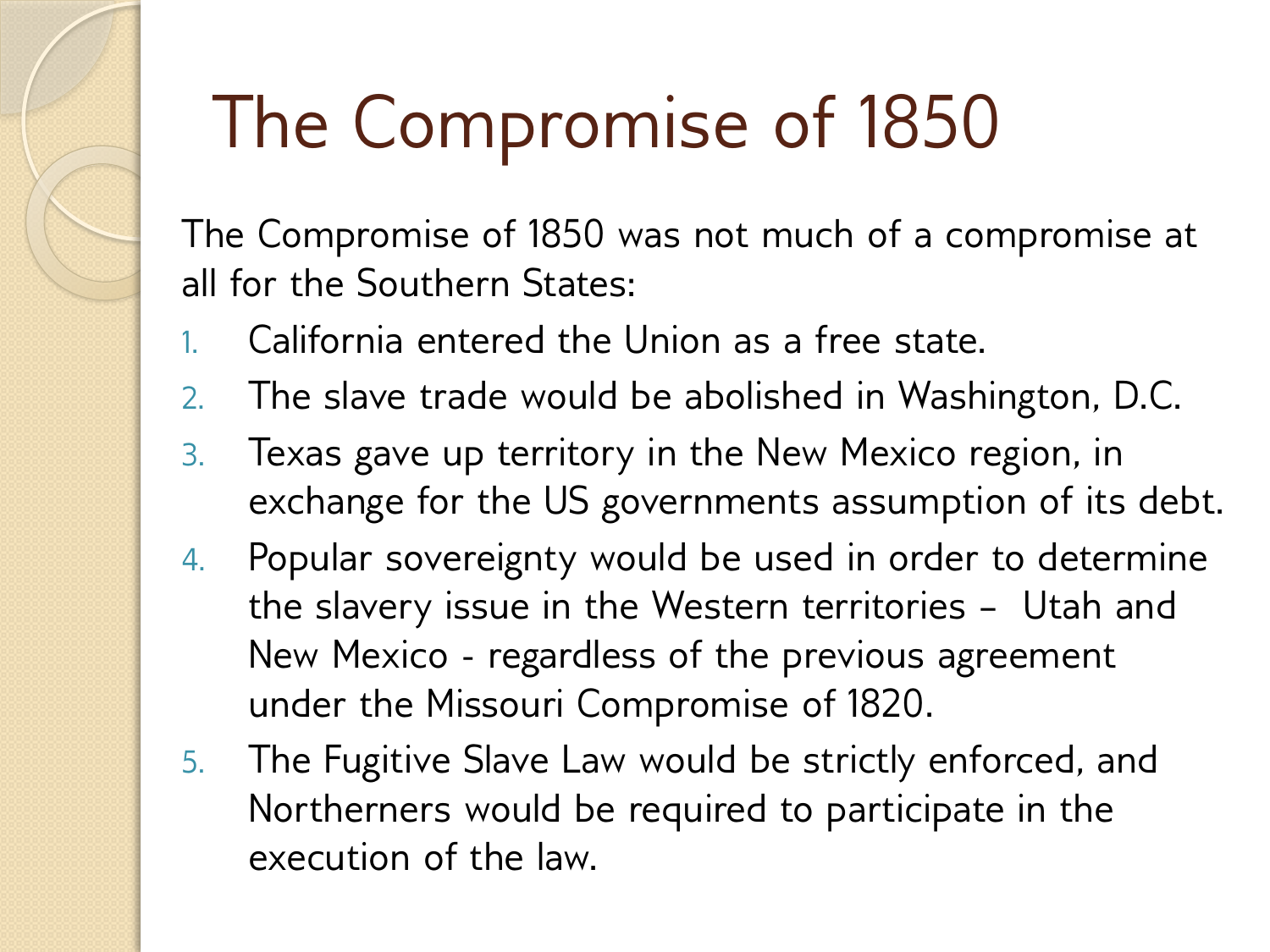

# The Compromise of 1850
The Compromise of 1850 was not much of a compromise at all for the Southern States:
California entered the Union as a free state.
The slave trade would be abolished in Washington, D.C.
Texas gave up territory in the New Mexico region, in exchange for the US governments assumption of its debt.
Popular sovereignty would be used in order to determine the slavery issue in the Western territories –  Utah and New Mexico - regardless of the previous agreement under the Missouri Compromise of 1820.
The Fugitive Slave Law would be strictly enforced, and Northerners would be required to participate in the execution of the law.